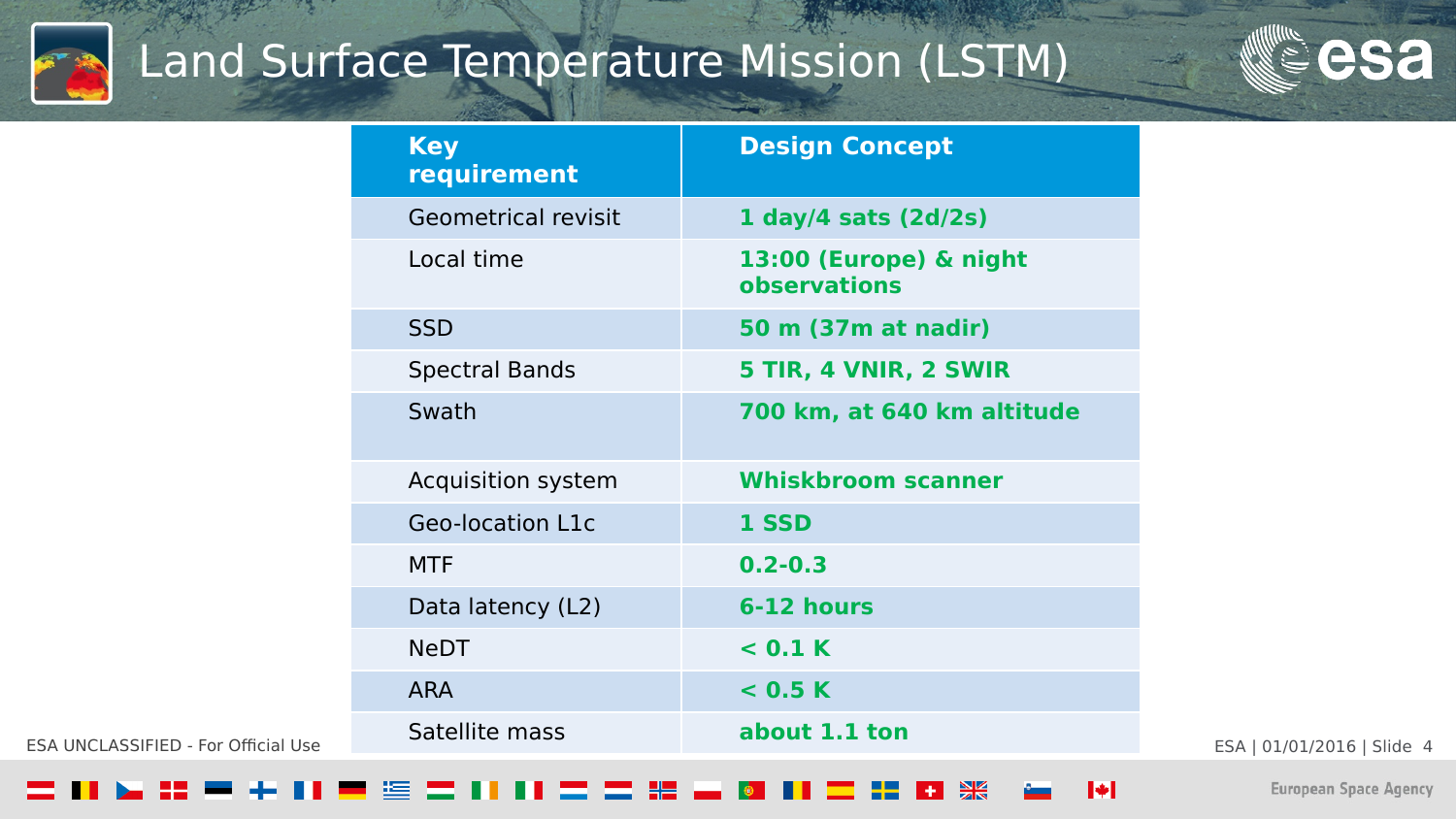

# Land Surface Temperature Mission (LSTM)
| Key requirement | Design Concept |
| --- | --- |
| Geometrical revisit | 1 day/4 sats (2d/2s) |
| Local time | 13:00 (Europe) & night observations |
| SSD | 50 m (37m at nadir) |
| Spectral Bands | 5 TIR, 4 VNIR, 2 SWIR |
| Swath | 700 km, at 640 km altitude |
| Acquisition system | Whiskbroom scanner |
| Geo-location L1c | 1 SSD |
| MTF | 0.2-0.3 |
| Data latency (L2) | 6-12 hours |
| NeDT | < 0.1 K |
| ARA | < 0.5 K |
| Satellite mass | about 1.1 ton |